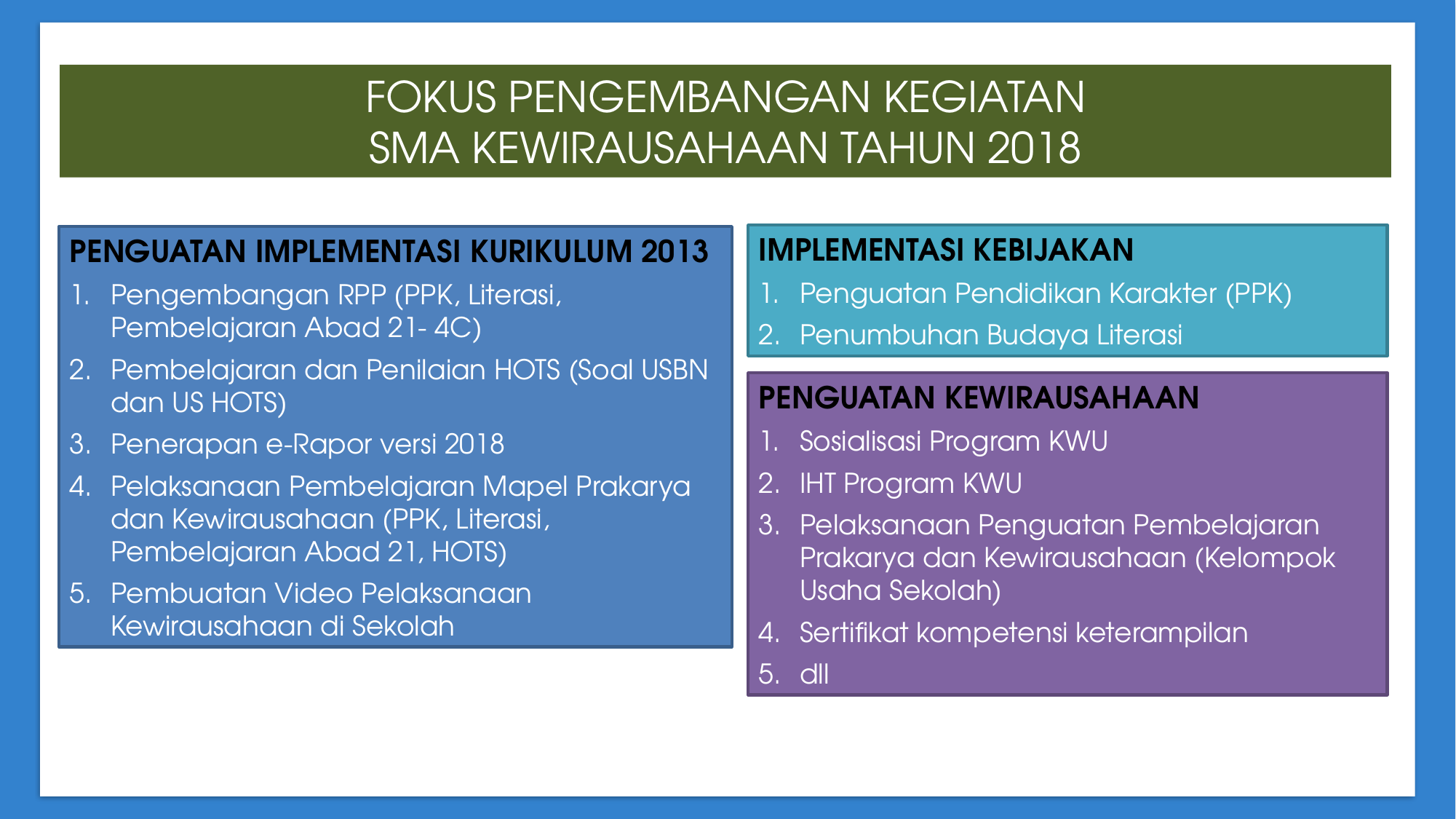

FOKUS PENGEMBANGAN KEGIATAN
SMA KEWIRAUSAHAAN TAHUN 2018
IMPLEMENTASI KEBIJAKAN
Penguatan Pendidikan Karakter (PPK)
Penumbuhan Budaya Literasi
PENGUATAN IMPLEMENTASI KURIKULUM 2013
Pengembangan RPP (PPK, Literasi, Pembelajaran Abad 21- 4C)
Pembelajaran dan Penilaian HOTS (Soal USBN dan US HOTS)
Penerapan e-Rapor versi 2018
Pelaksanaan Pembelajaran Mapel Prakarya dan Kewirausahaan (PPK, Literasi, Pembelajaran Abad 21, HOTS)
Pembuatan Video Pelaksanaan Kewirausahaan di Sekolah
PENGUATAN KEWIRAUSAHAAN
Sosialisasi Program KWU
IHT Program KWU
Pelaksanaan Penguatan Pembelajaran Prakarya dan Kewirausahaan (Kelompok Usaha Sekolah)
Sertifikat kompetensi keterampilan
dll